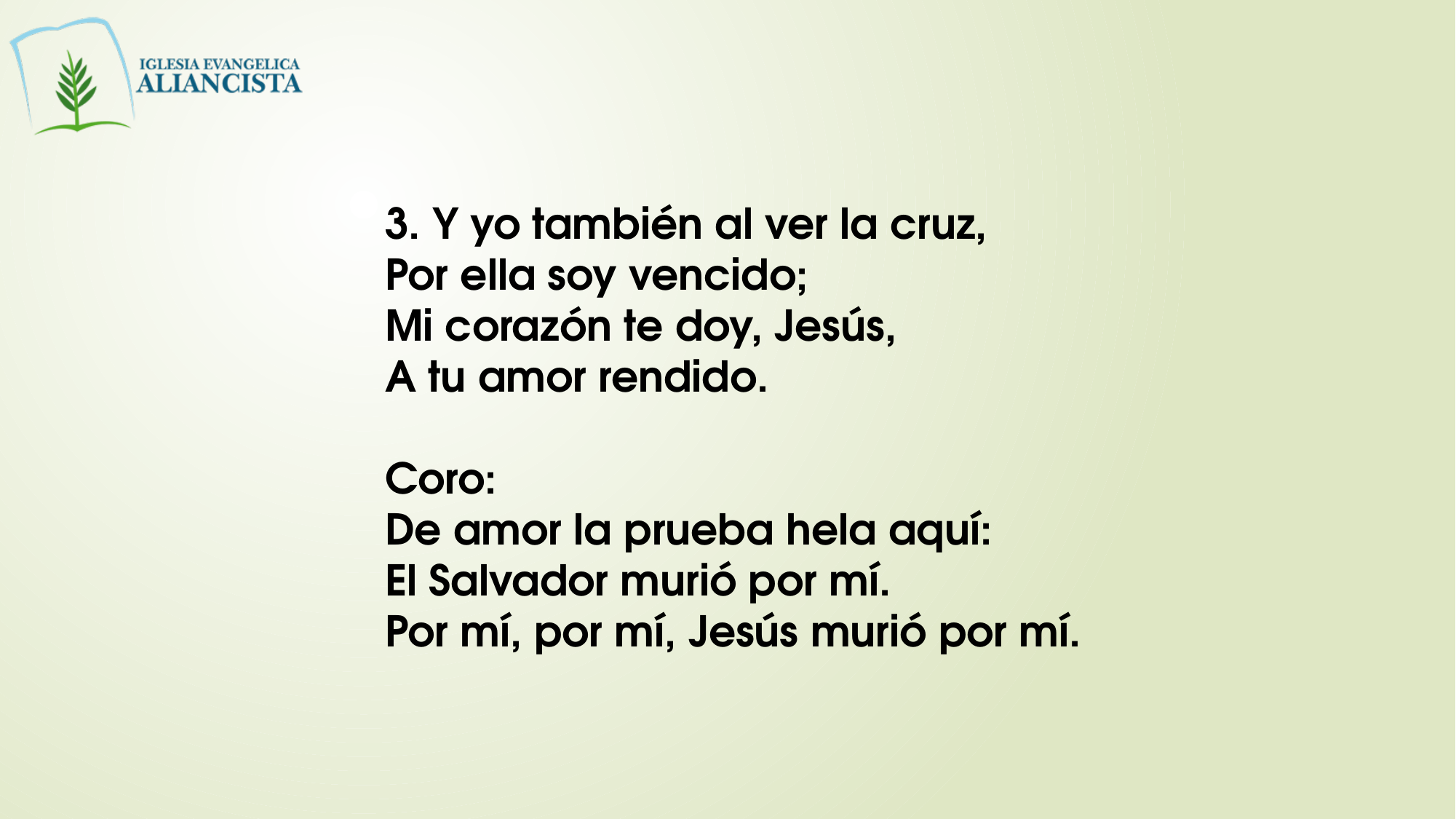

3. Y yo también al ver la cruz,
Por ella soy vencido;
Mi corazón te doy, Jesús,
A tu amor rendido.

Coro:
De amor la prueba hela aquí:
El Salvador murió por mí.
Por mí, por mí, Jesús murió por mí.